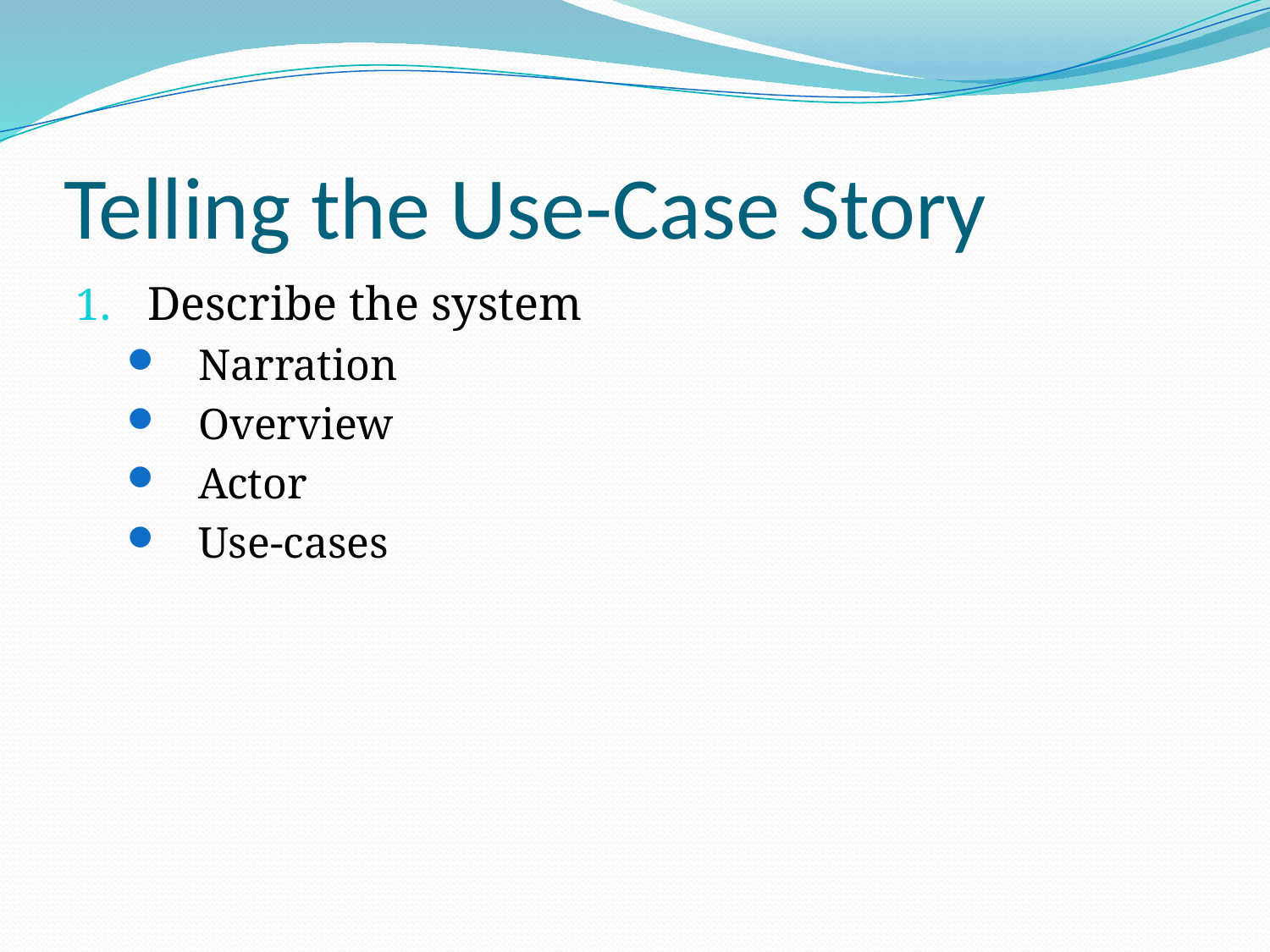

# Telling the Use-Case Story
Describe the system
Narration
Overview
Actor
Use-cases